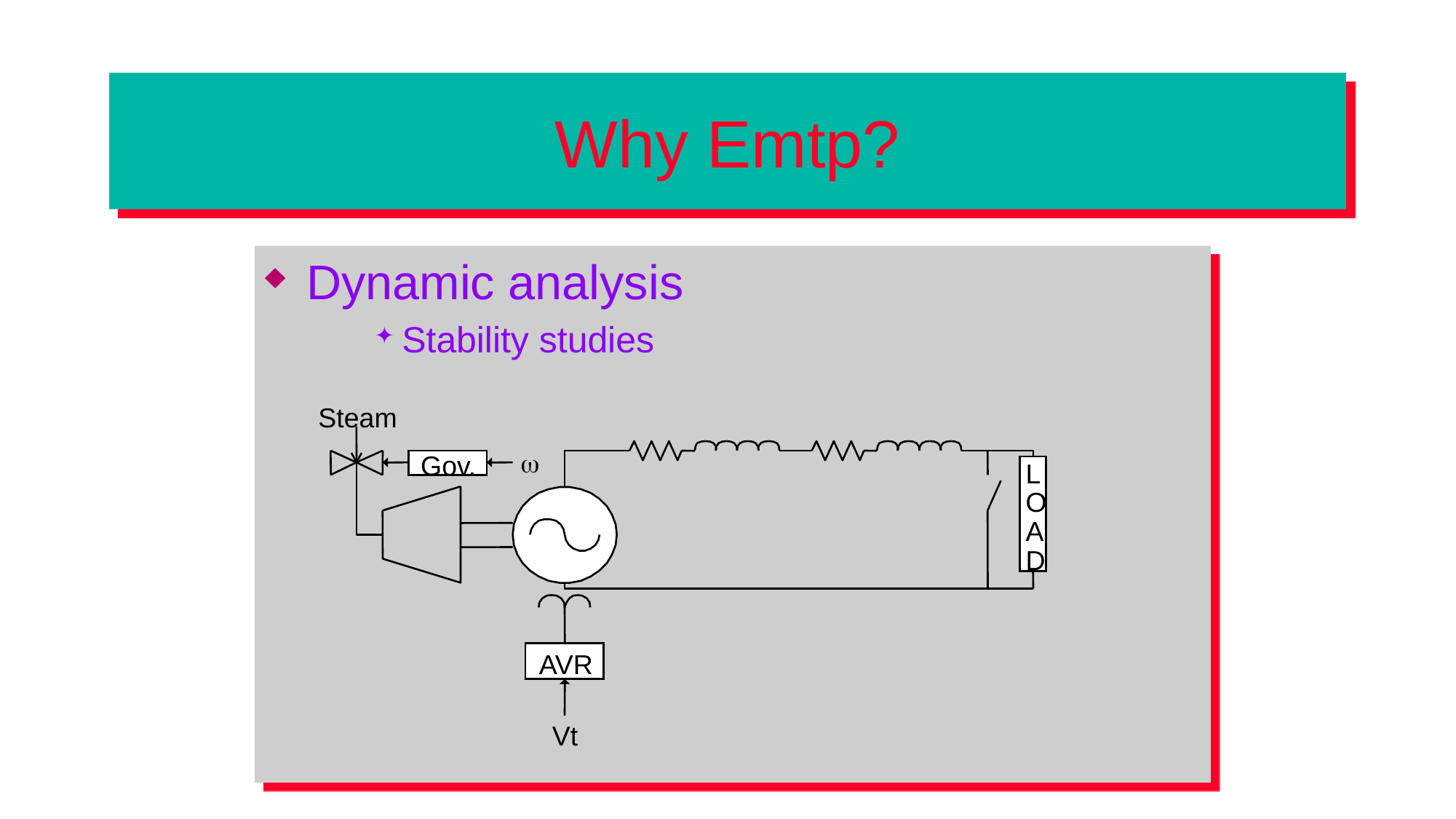

# Why Emtp?
Dynamic analysis
Stability studies
Steam

ω
Gov.

L

O

A

D

AVR

Vt